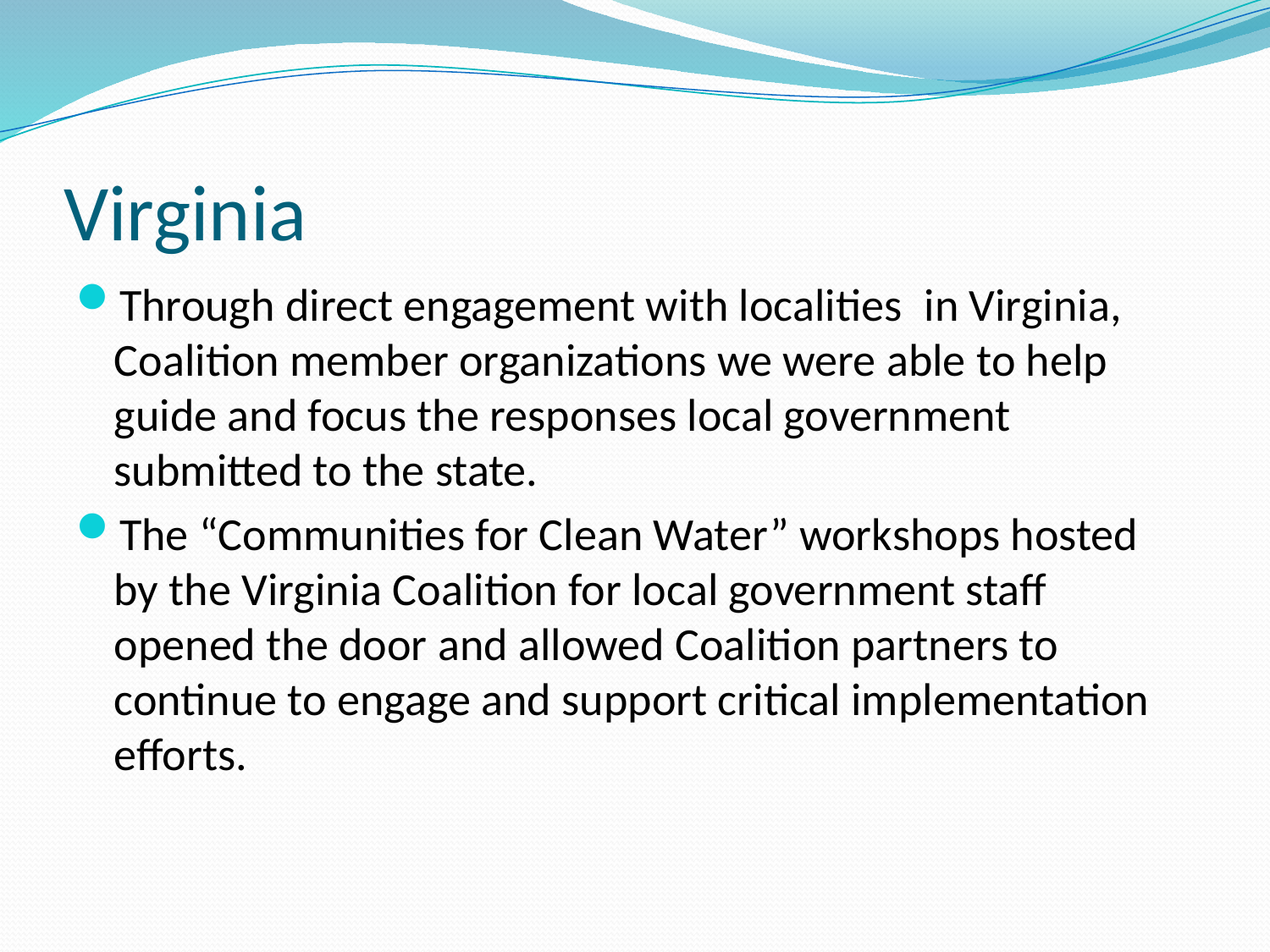

# Virginia
Through direct engagement with localities  in Virginia, Coalition member organizations we were able to help guide and focus the responses local government submitted to the state.
The “Communities for Clean Water” workshops hosted by the Virginia Coalition for local government staff opened the door and allowed Coalition partners to continue to engage and support critical implementation efforts.